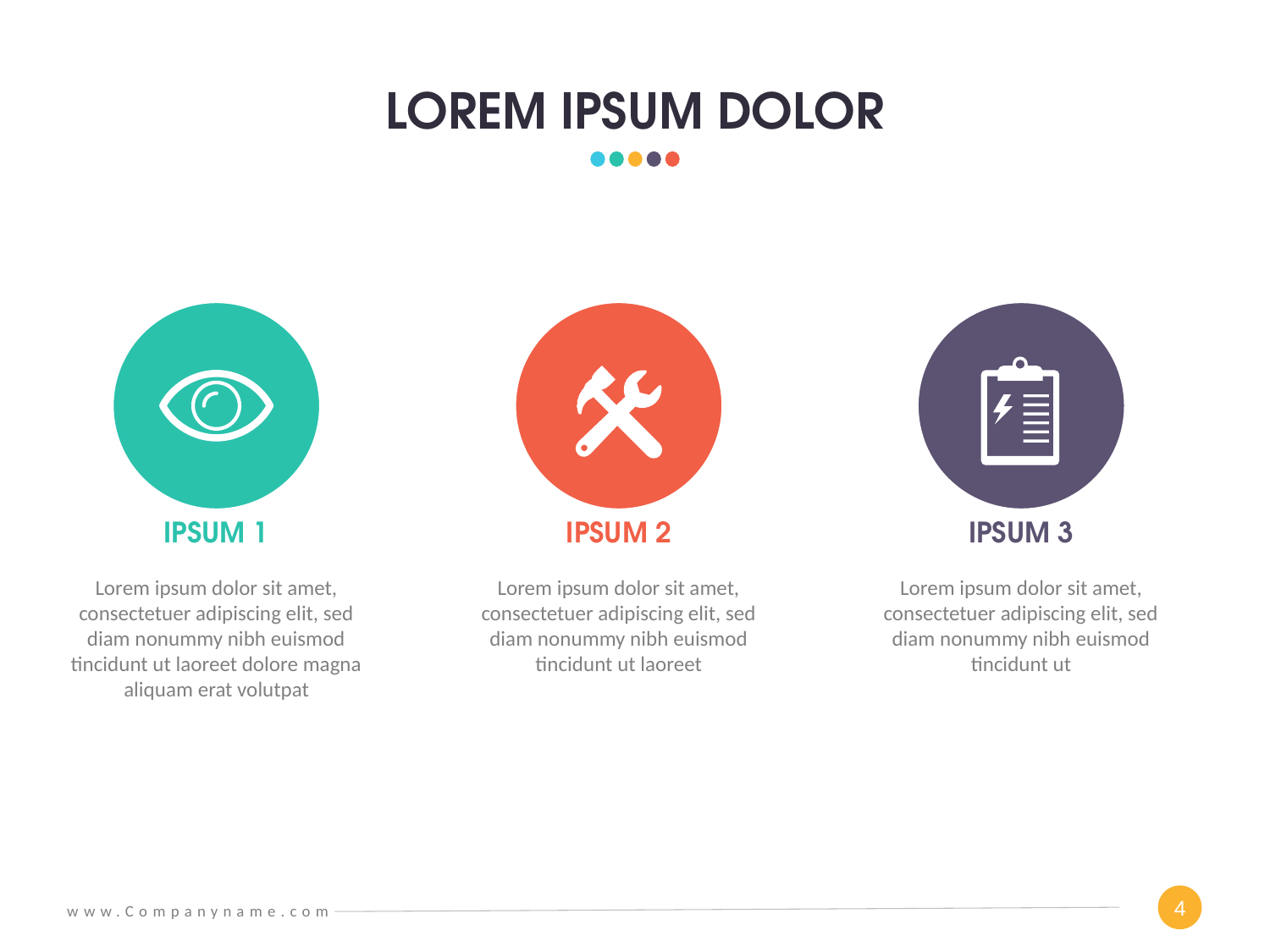

# LOREM IPSUM DOLOR

IPSUM 1
Lorem ipsum dolor sit amet, consectetuer adipiscing elit, sed diam nonummy nibh euismod tincidunt ut laoreet dolore magna aliquam erat volutpat

IPSUM 2
Lorem ipsum dolor sit amet, consectetuer adipiscing elit, sed diam nonummy nibh euismod tincidunt ut laoreet

IPSUM 3
Lorem ipsum dolor sit amet, consectetuer adipiscing elit, sed diam nonummy nibh euismod tincidunt ut